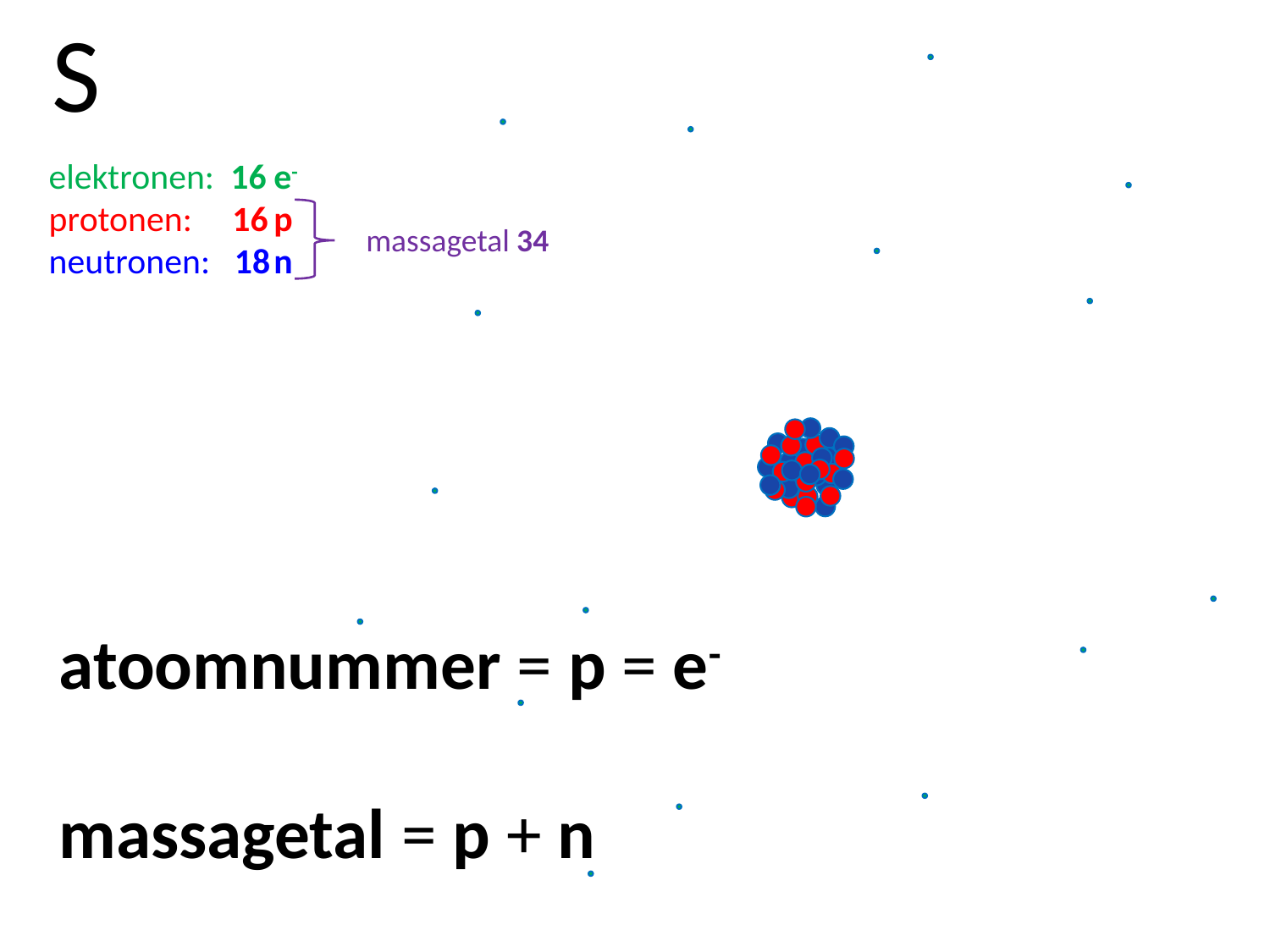

S
S
geen lading                                                      e-

					            	        p
						      n
						         atoomkern

S
elektronen:  16	e- 	lading 1-
protonen:     16	p
neutronen:   18	n	geen lading

						         atoomkern

massagetal 34

atoomnummer = p = e-

massagetal = p + n